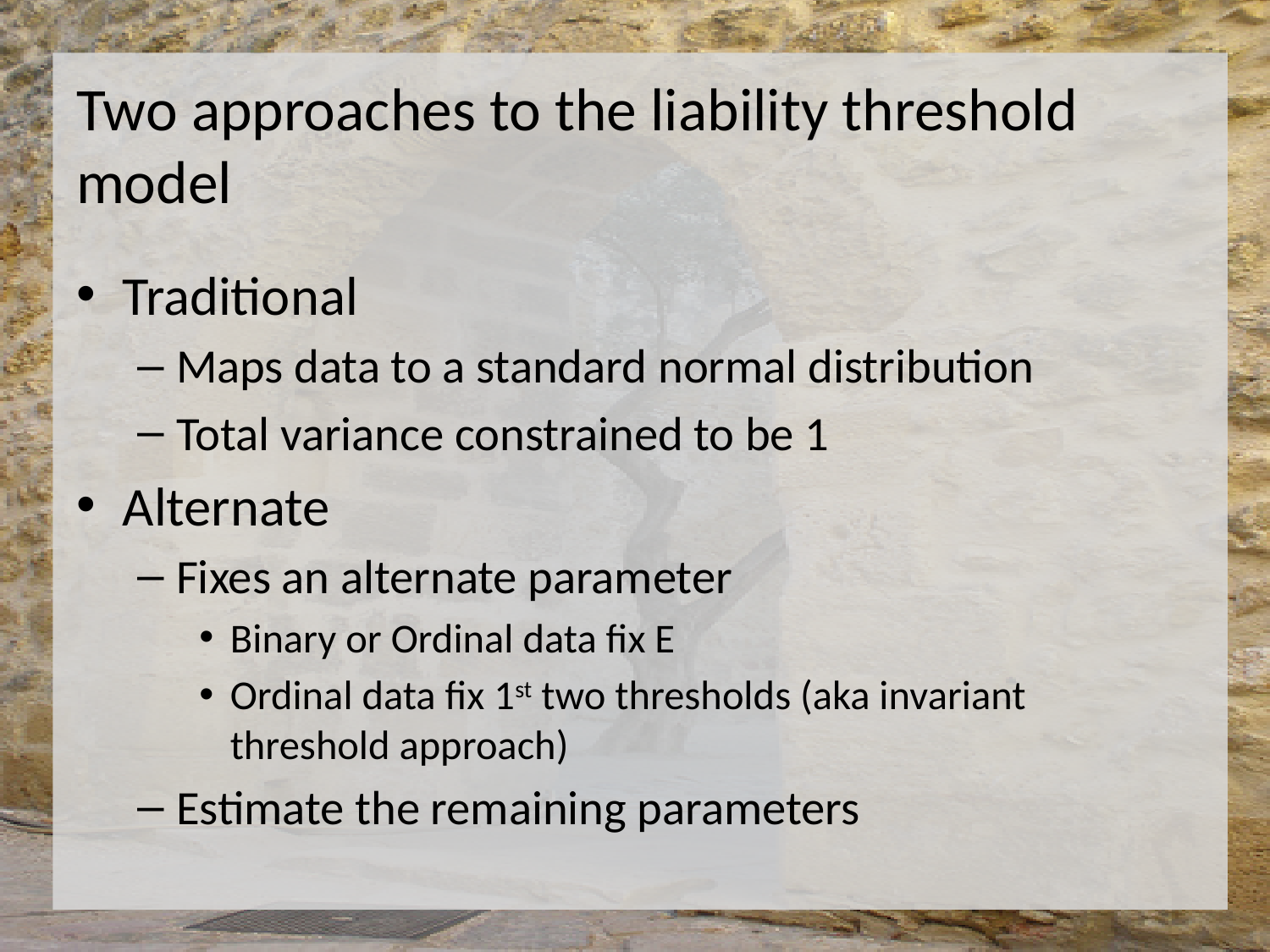

# Two approaches to the liability threshold model
Traditional
Maps data to a standard normal distribution
Total variance constrained to be 1
Alternate
Fixes an alternate parameter
Binary or Ordinal data fix E
Ordinal data fix 1st two thresholds (aka invariant threshold approach)
Estimate the remaining parameters